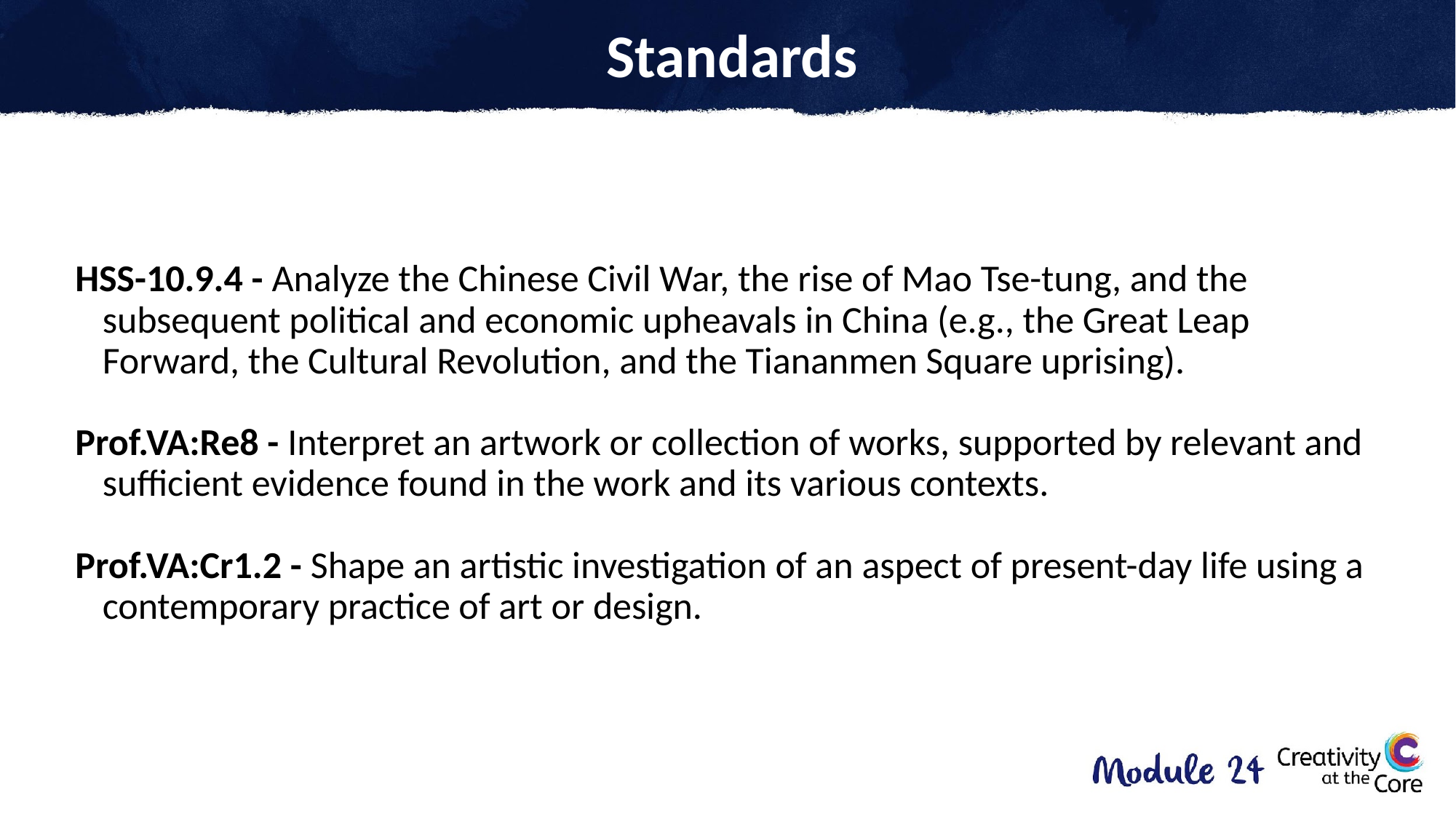

# Standards
HSS-10.9.4 - Analyze the Chinese Civil War, the rise of Mao Tse-tung, and the subsequent political and economic upheavals in China (e.g., the Great Leap Forward, the Cultural Revolution, and the Tiananmen Square uprising).

Prof.VA:Re8 - Interpret an artwork or collection of works, supported by relevant and sufficient evidence found in the work and its various contexts.

Prof.VA:Cr1.2 - Shape an artistic investigation of an aspect of present-day life using a contemporary practice of art or design.